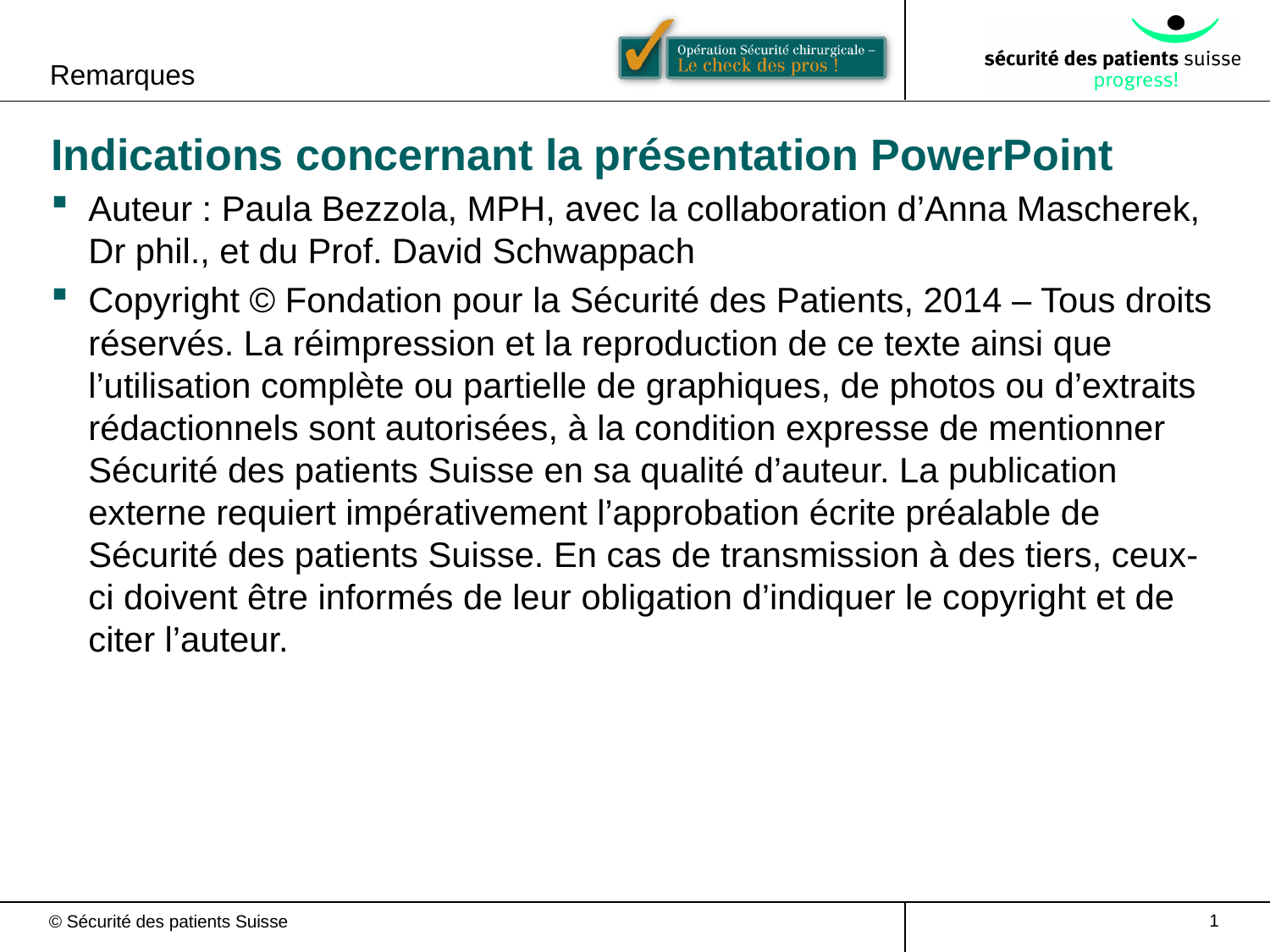

Remarques
Indications concernant la présentation PowerPoint
Auteur : Paula Bezzola, MPH, avec la collaboration d’Anna Mascherek, Dr phil., et du Prof. David Schwappach
Copyright © Fondation pour la Sécurité des Patients, 2014 – Tous droits réservés. La réimpression et la reproduction de ce texte ainsi que l’utilisation complète ou partielle de graphiques, de photos ou d’extraits rédactionnels sont autorisées, à la condition expresse de mentionner Sécurité des patients Suisse en sa qualité d’auteur. La publication externe requiert impérativement l’approbation écrite préalable de Sécurité des patients Suisse. En cas de transmission à des tiers, ceux-ci doivent être informés de leur obligation d’indiquer le copyright et de citer l’auteur.

1
© Sécurité des patients Suisse